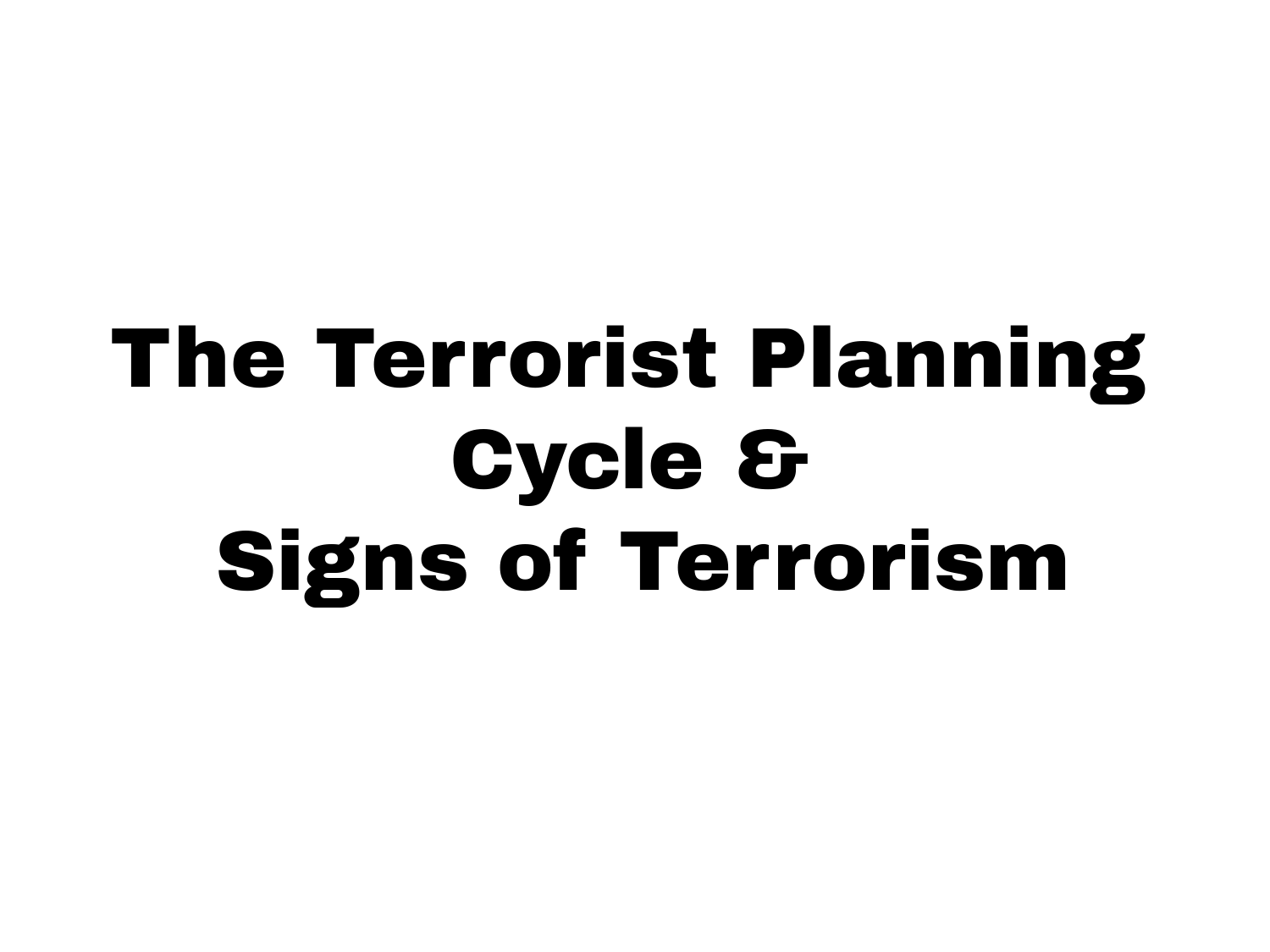

The Terrorist Planning
Cycle &
Signs of Terrorism